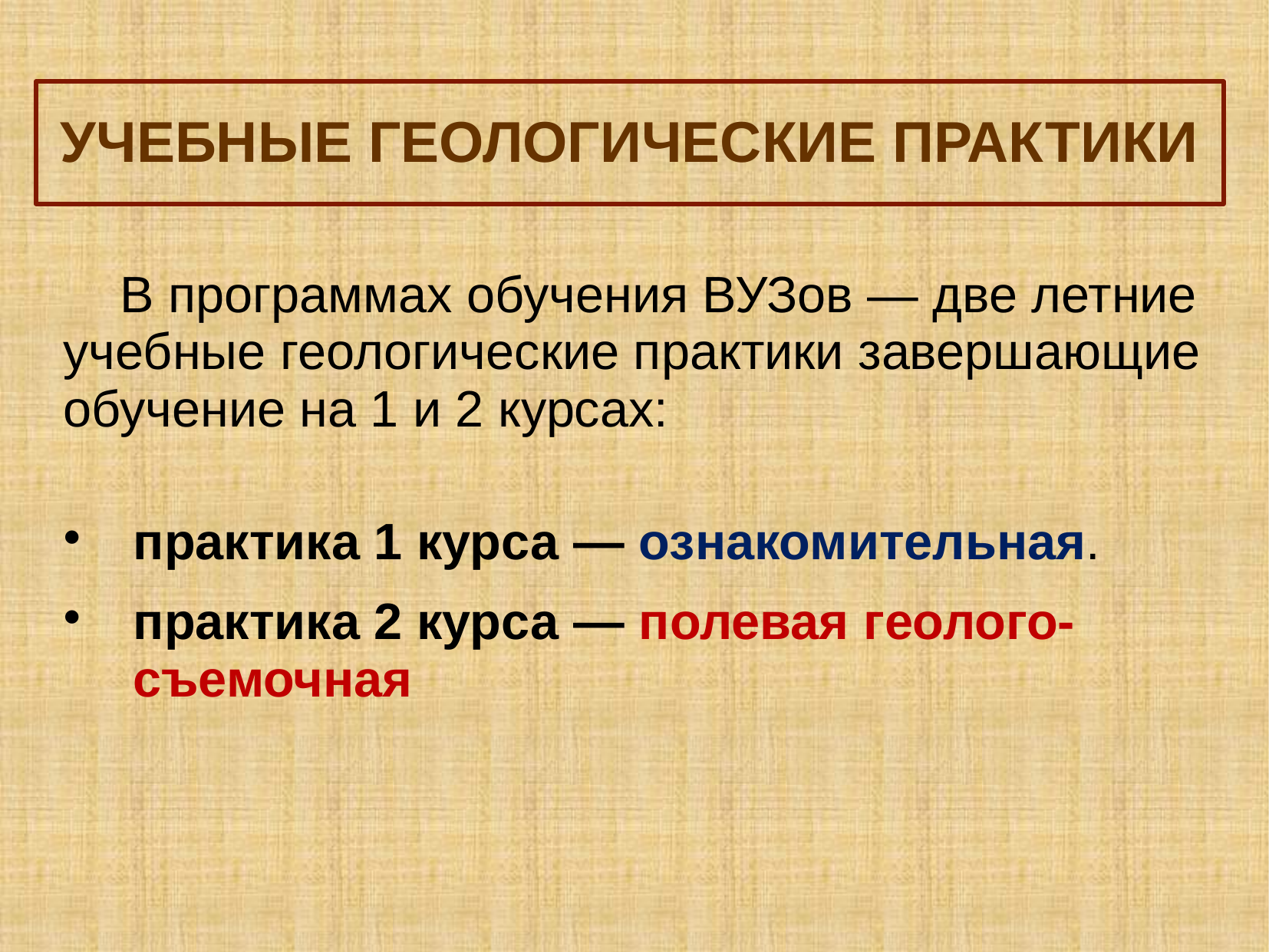

# УЧЕБНЫЕ ГЕОЛОГИЧЕСКИЕ ПРАКТИКИ
В программах обучения ВУЗов — две летние учебные геологические практики завершающие обучение на 1 и 2 курсах:
практика 1 курса — ознакомительная.
практика 2 курса — полевая геолого-съемочная